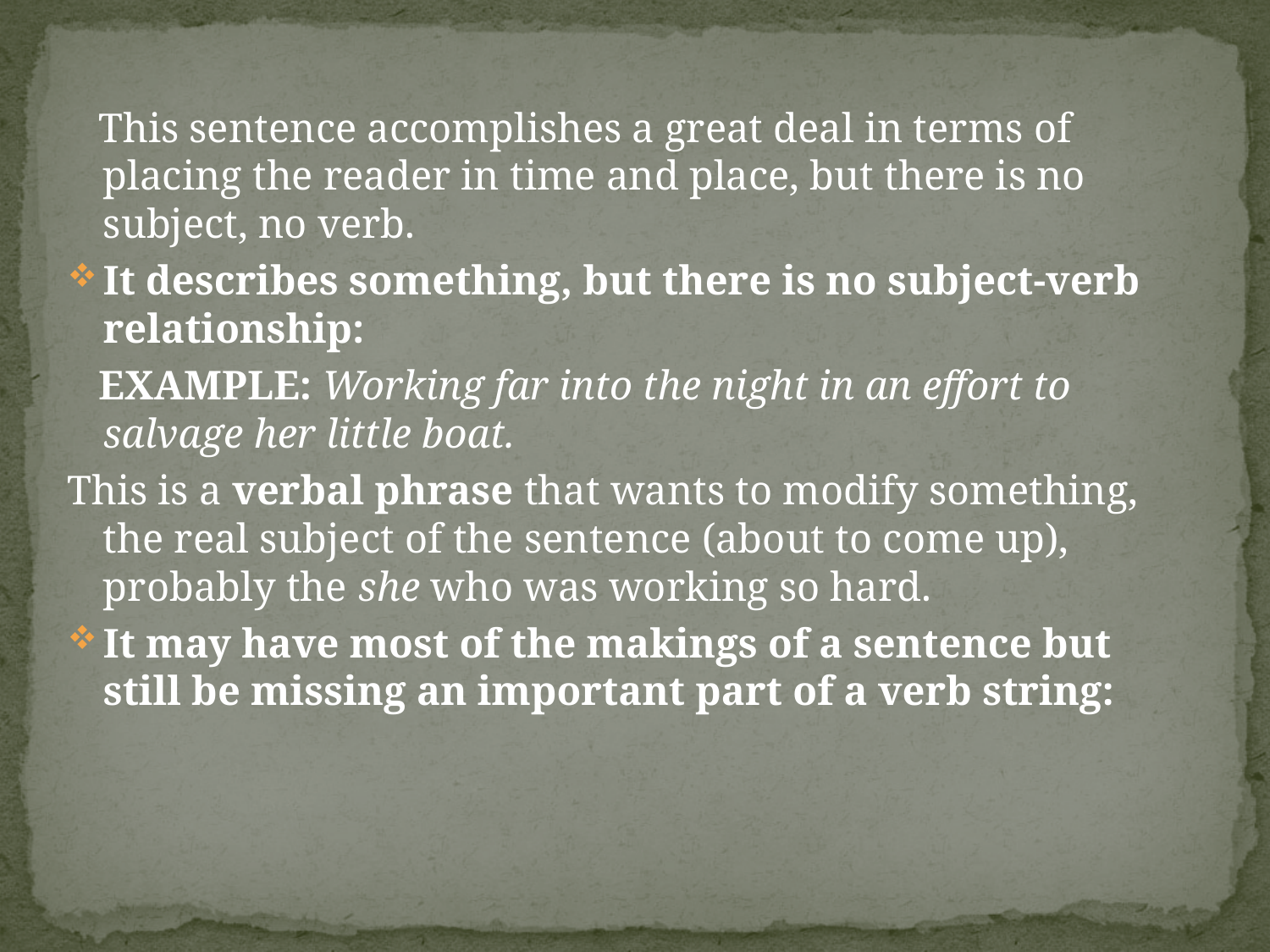

This sentence accomplishes a great deal in terms of placing the reader in time and place, but there is no subject, no verb.
It describes something, but there is no subject-verb relationship:
   EXAMPLE: Working far into the night in an effort to salvage her little boat.
This is a verbal phrase that wants to modify something, the real subject of the sentence (about to come up), probably the she who was working so hard.
It may have most of the makings of a sentence but still be missing an important part of a verb string: